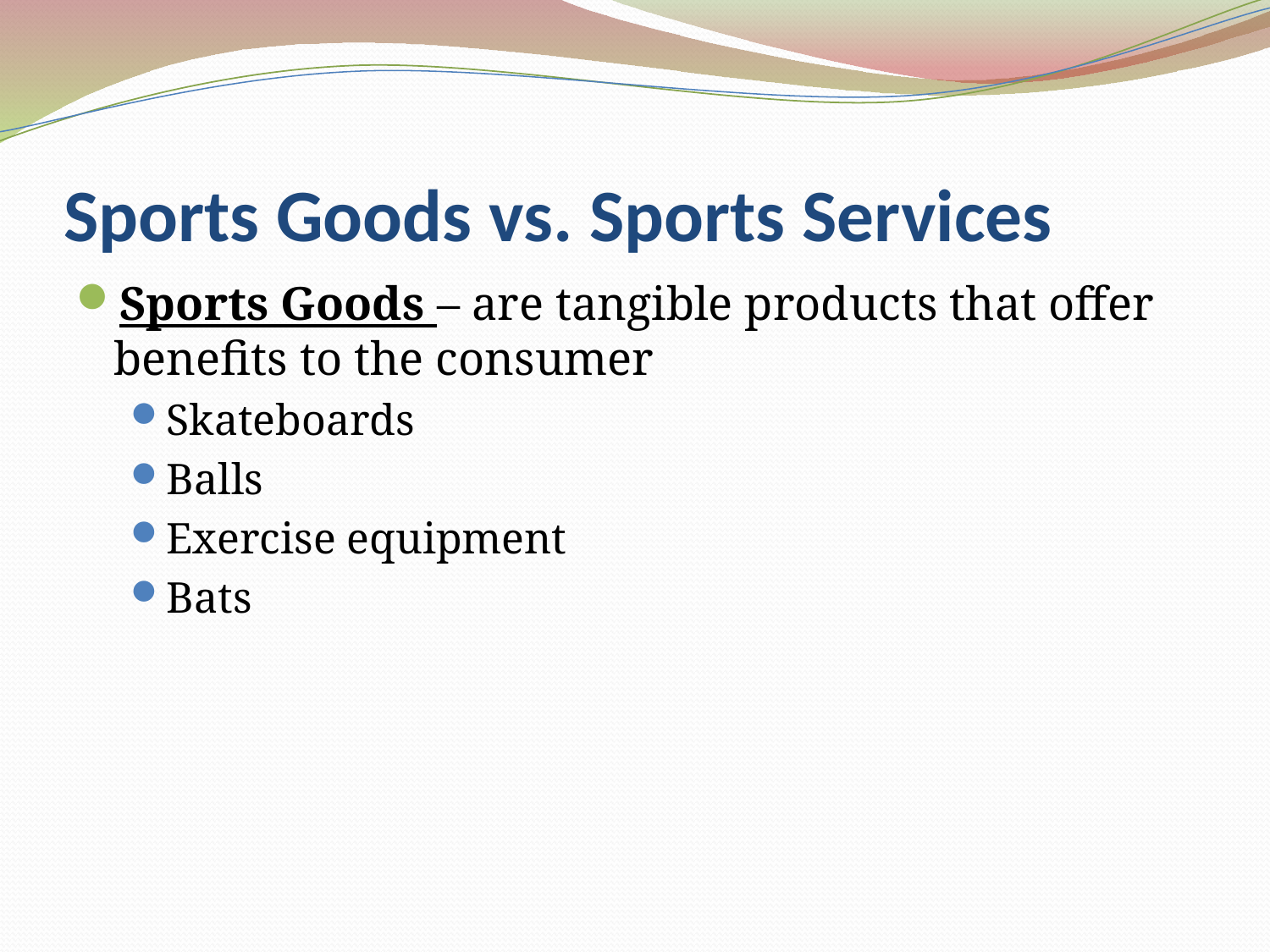

# Sports Goods vs. Sports Services
Sports Goods – are tangible products that offer benefits to the consumer
Skateboards
Balls
Exercise equipment
Bats